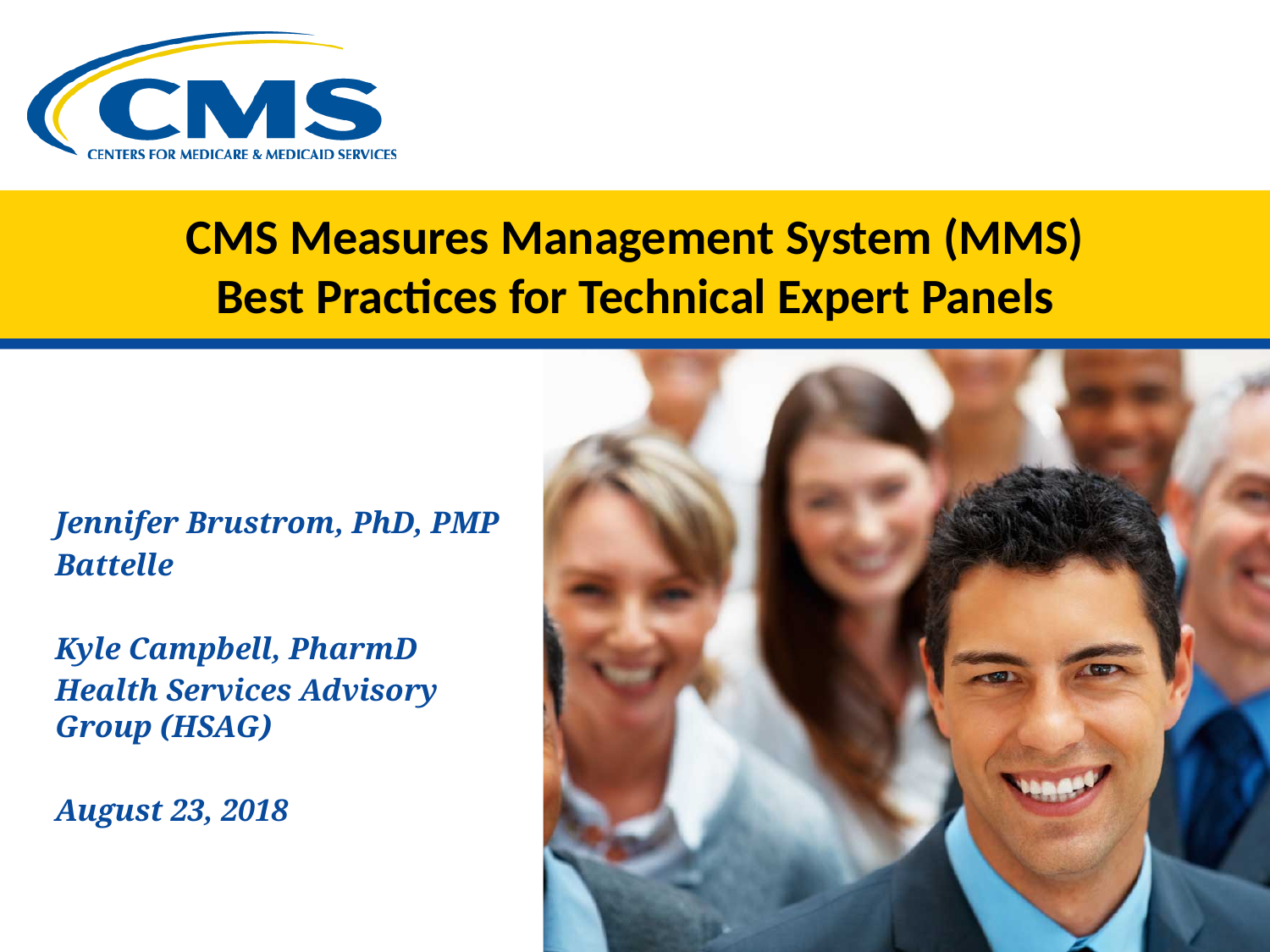

# CMS Measures Management System (MMS) Best Practices for Technical Expert Panels
Jennifer Brustrom, PhD, PMP
Battelle

Kyle Campbell, PharmD
Health Services Advisory Group (HSAG)

August 23, 2018